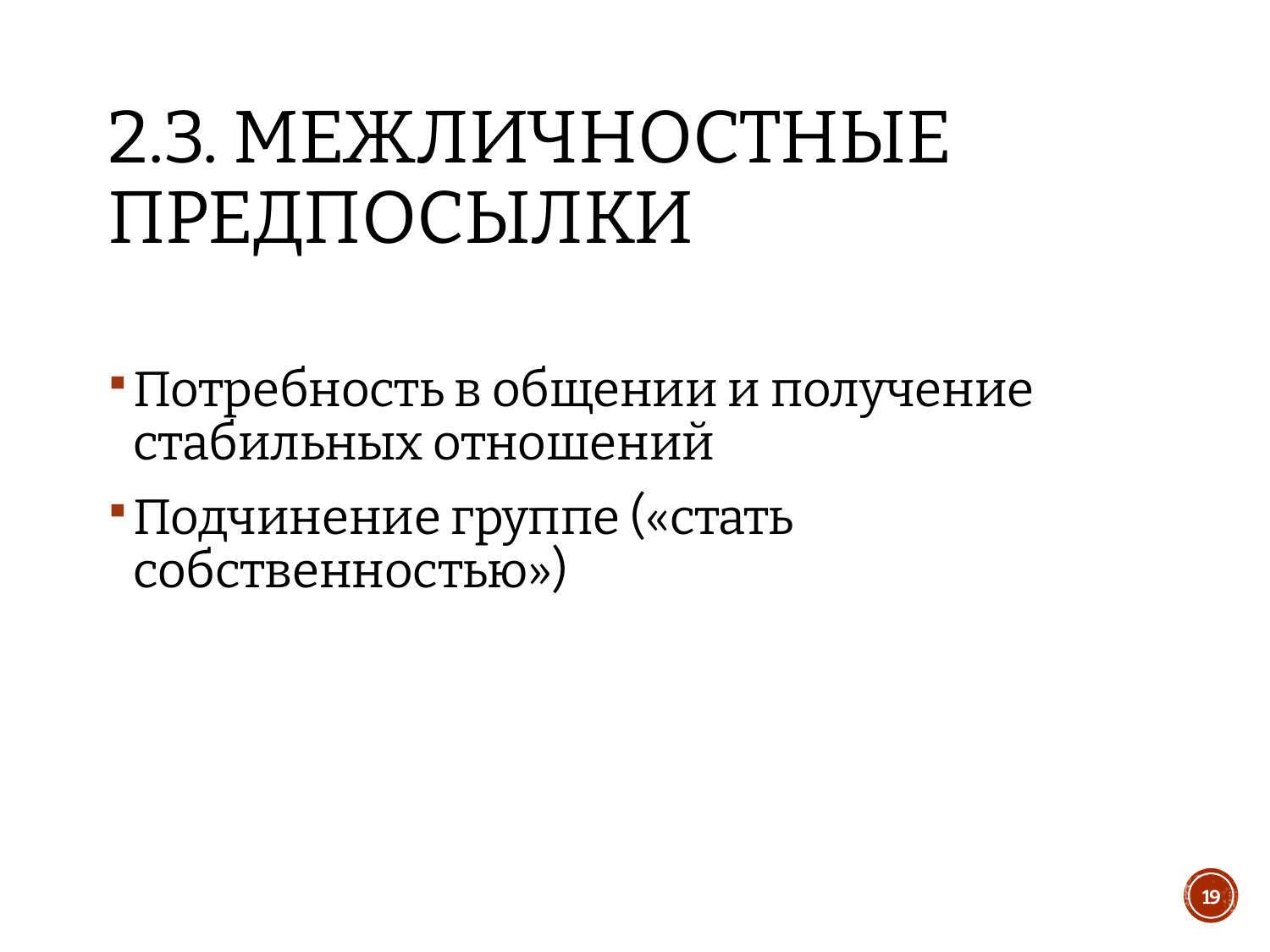

# 2.3. Межличностные предпосылки

Потребность в общении и получение стабильных отношений
Подчинение группе («стать собственностью»)
19